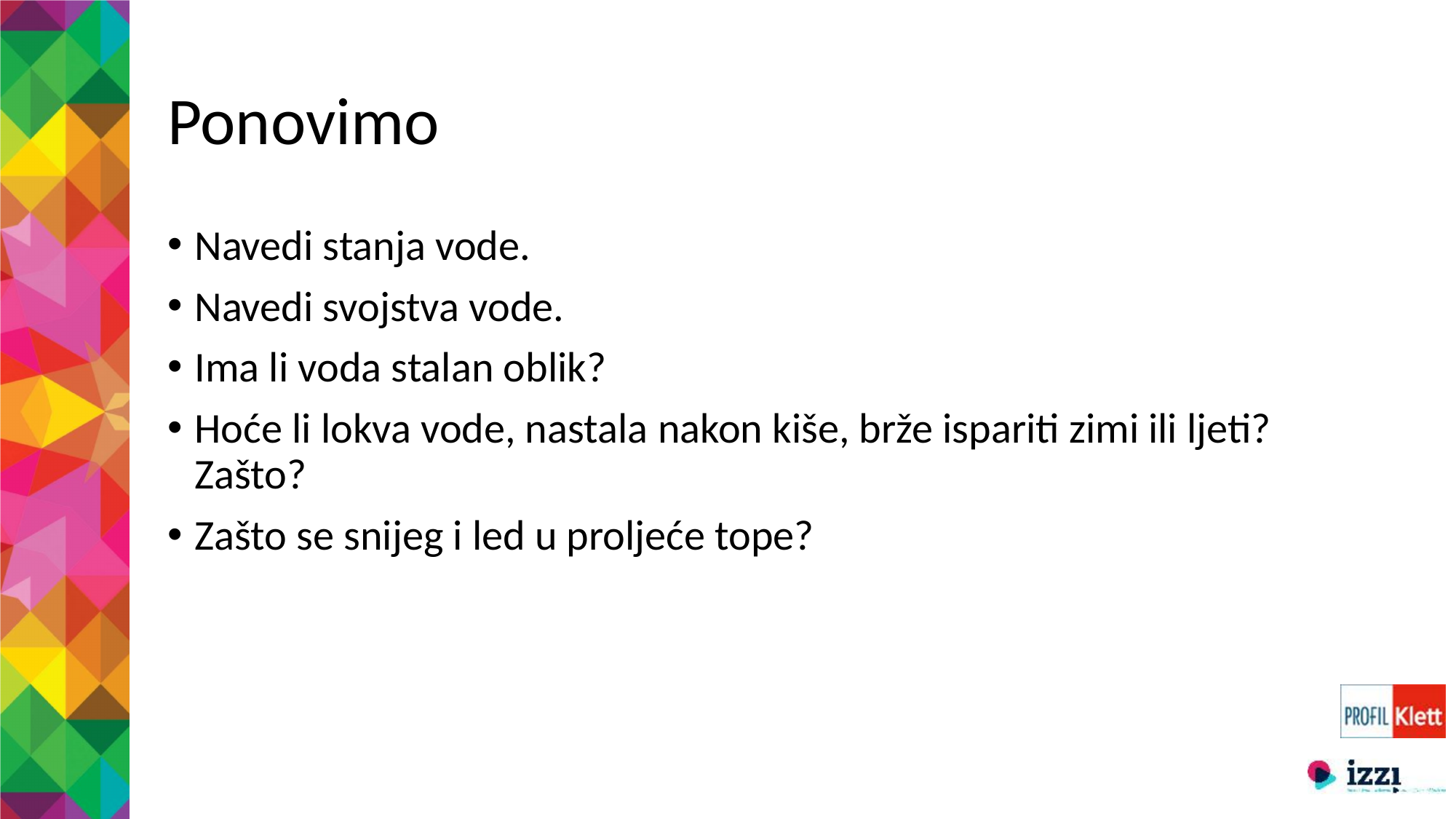

# Ponovimo
Navedi stanja vode.
Navedi svojstva vode.
Ima li voda stalan oblik?
Hoće li lokva vode, nastala nakon kiše, brže ispariti zimi ili ljeti? Zašto?
Zašto se snijeg i led u proljeće tope?